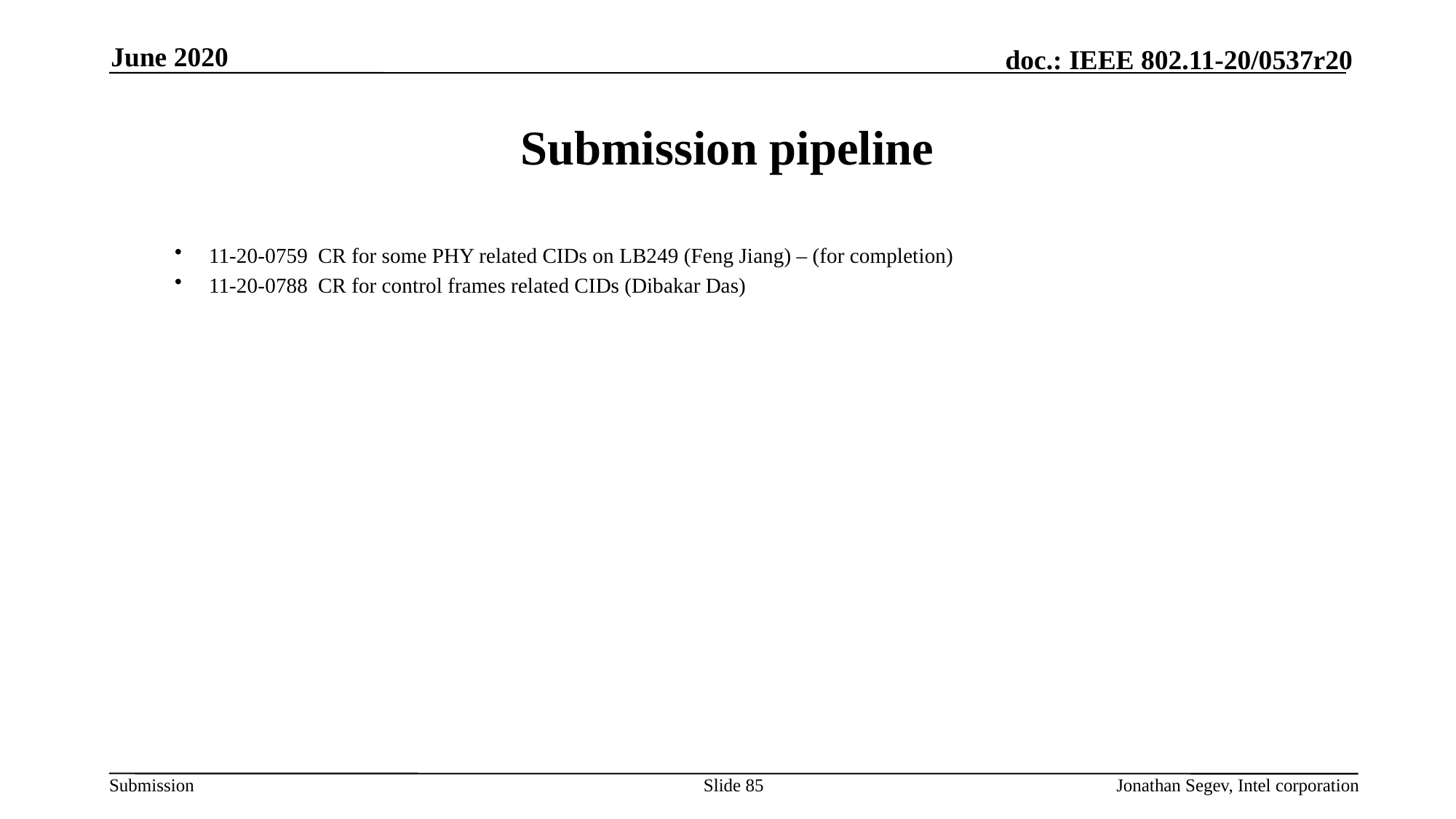

June 2020
# Submission pipeline
11-20-0759 	CR for some PHY related CIDs on LB249 (Feng Jiang) – (for completion)
11-20-0788	CR for control frames related CIDs (Dibakar Das)

Slide 85
Jonathan Segev, Intel corporation